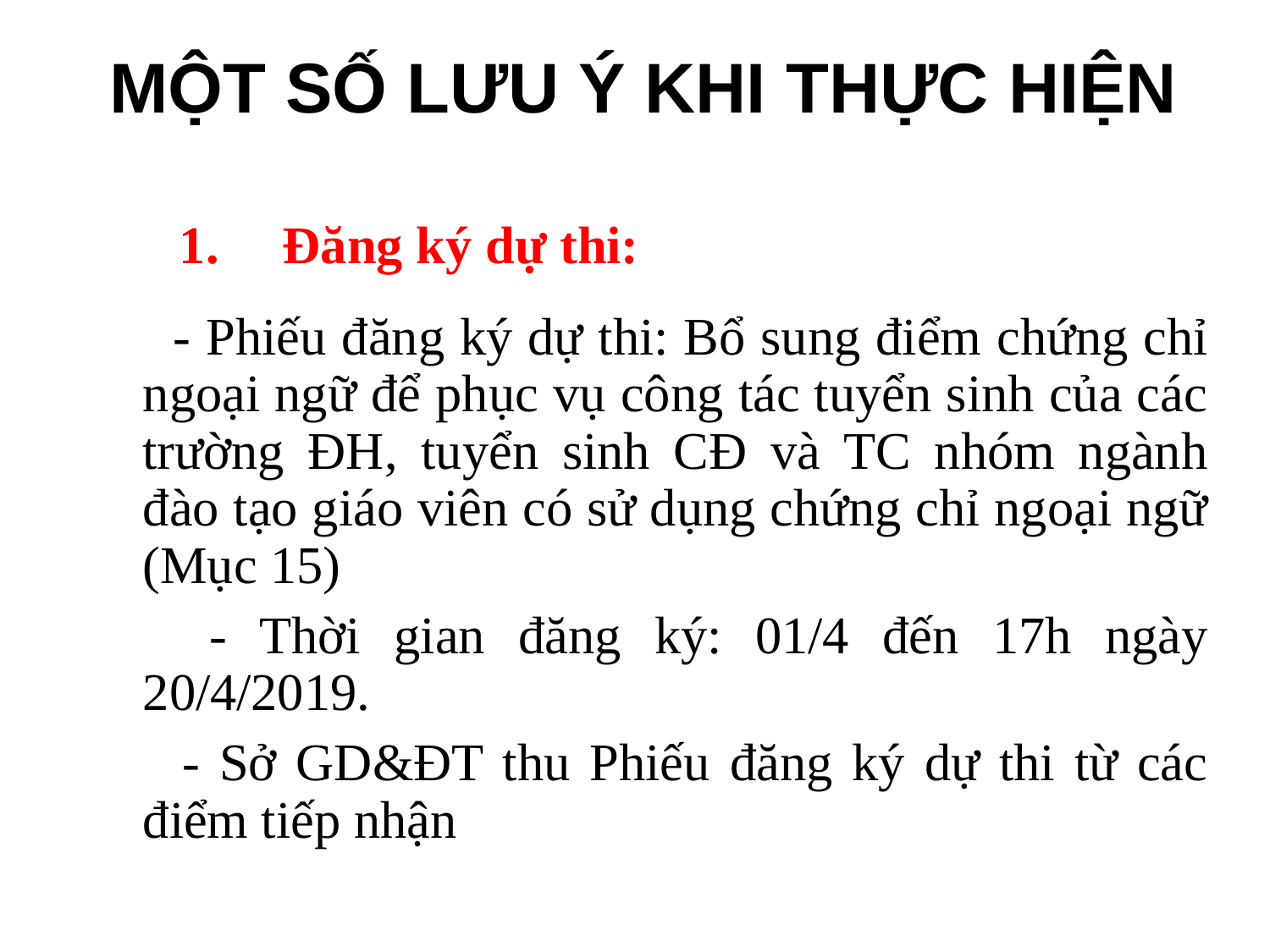

# MỘT SỐ LƯU Ý KHI THỰC HIỆN
Đăng ký dự thi:
  - Phiếu đăng ký dự thi: Bổ sung điểm chứng chỉ ngoại ngữ để phục vụ công tác tuyển sinh của các trường ĐH, tuyển sinh CĐ và TC nhóm ngành đào tạo giáo viên có sử dụng chứng chỉ ngoại ngữ (Mục 15)
  - Thời gian đăng ký: 01/4 đến 17h ngày 20/4/2019.
  - Sở GD&ĐT thu Phiếu đăng ký dự thi từ các điểm tiếp nhận